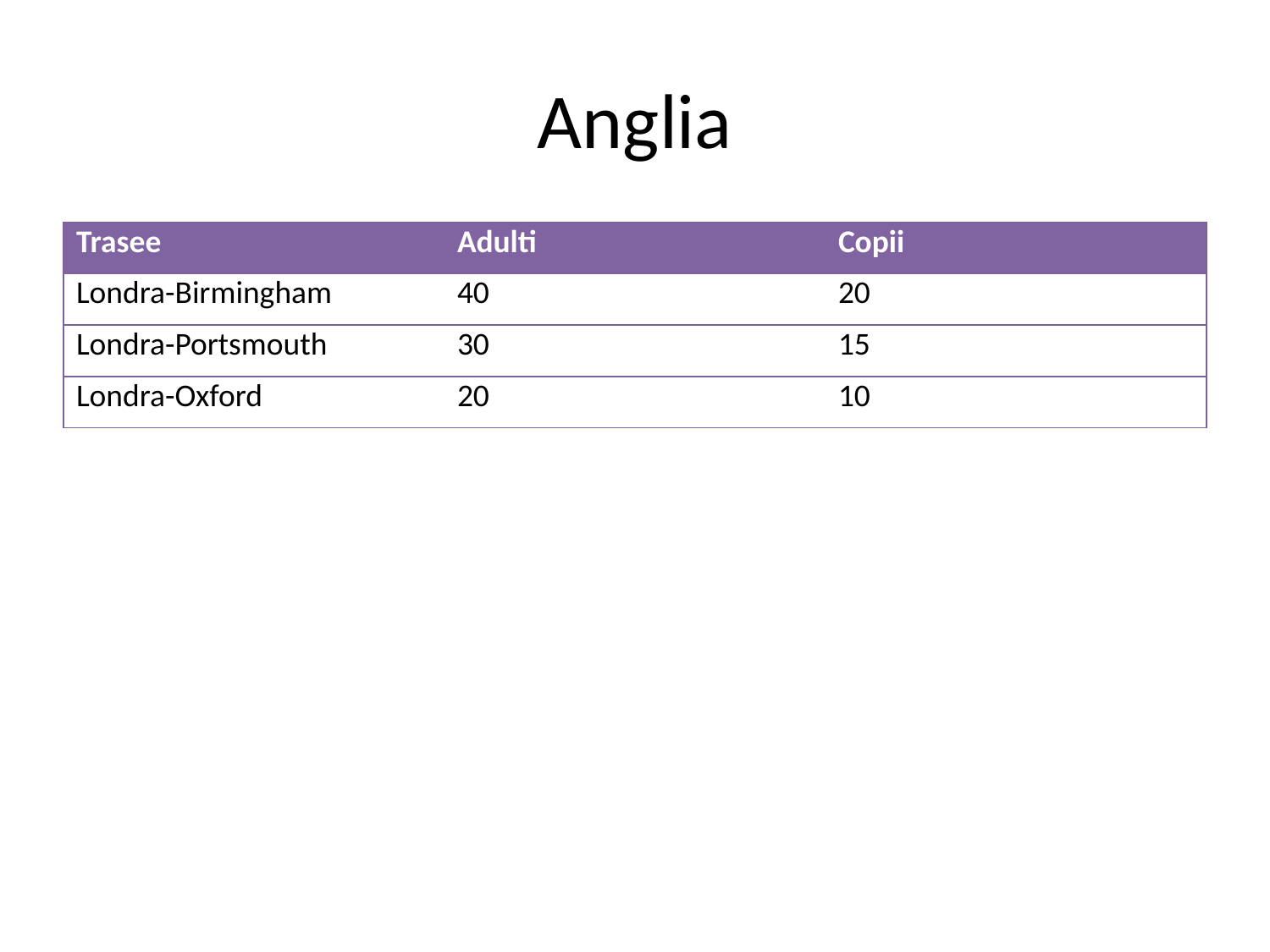

# Anglia
| Trasee | Adulti | Copii |
| --- | --- | --- |
| Londra-Birmingham | 40 | 20 |
| Londra-Portsmouth | 30 | 15 |
| Londra-Oxford | 20 | 10 |